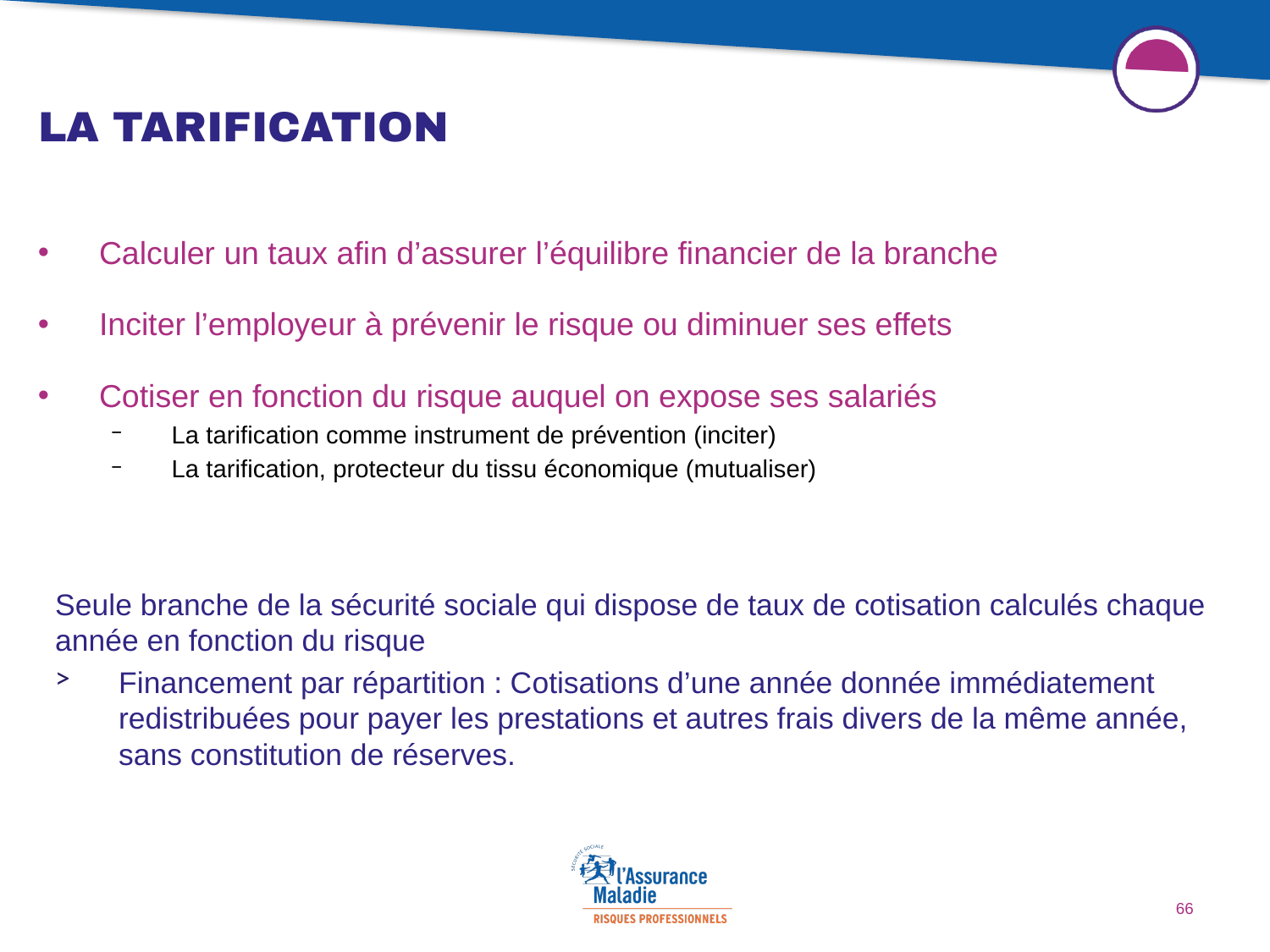

# La tarification
Calculer un taux afin d’assurer l’équilibre financier de la branche

Inciter l’employeur à prévenir le risque ou diminuer ses effets

Cotiser en fonction du risque auquel on expose ses salariés
La tarification comme instrument de prévention (inciter)
La tarification, protecteur du tissu économique (mutualiser)

Seule branche de la sécurité sociale qui dispose de taux de cotisation calculés chaque année en fonction du risque
Financement par répartition : Cotisations d’une année donnée immédiatement redistribuées pour payer les prestations et autres frais divers de la même année, sans constitution de réserves.

66